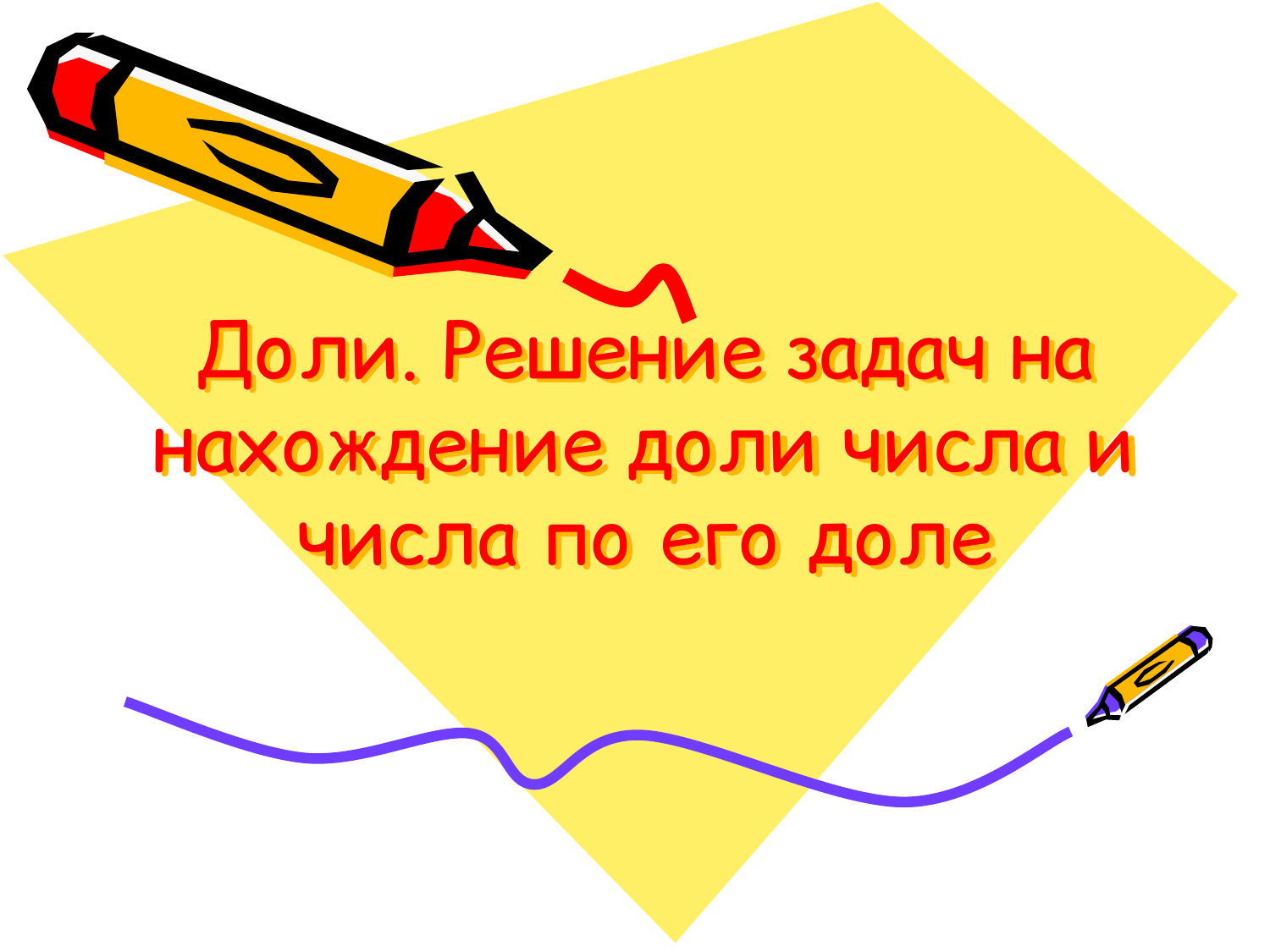

# Доли. Решение задач на нахождение доли числа и числа по его доле